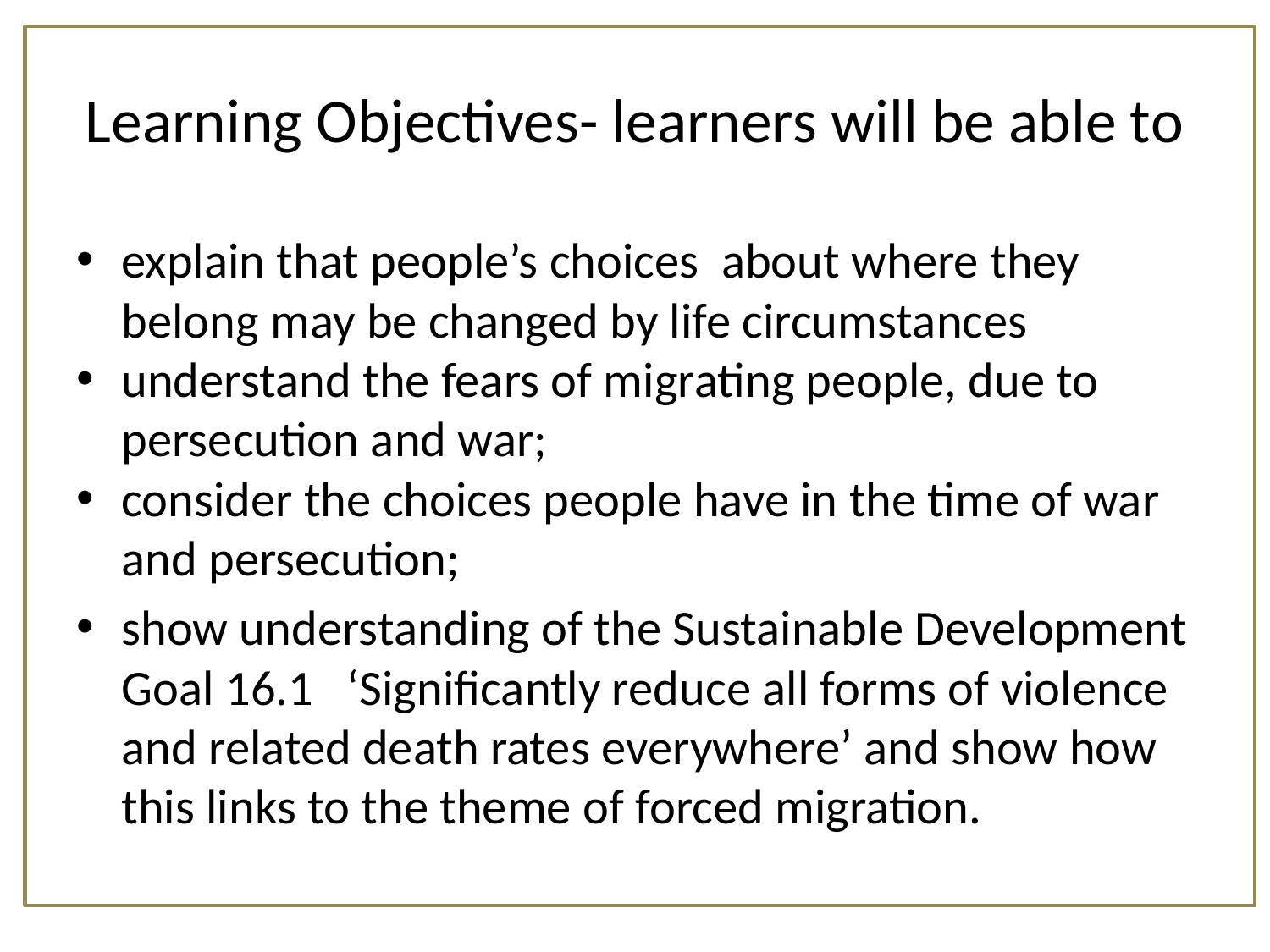

# Learning Objectives- learners will be able to
explain that people’s choices  about where they belong may be changed by life circumstances
understand the fears of migrating people, due to persecution and war;
consider the choices people have in the time of war and persecution;
show understanding of the Sustainable Development Goal 16.1   ‘Significantly reduce all forms of violence and related death rates everywhere’ and show how this links to the theme of forced migration.